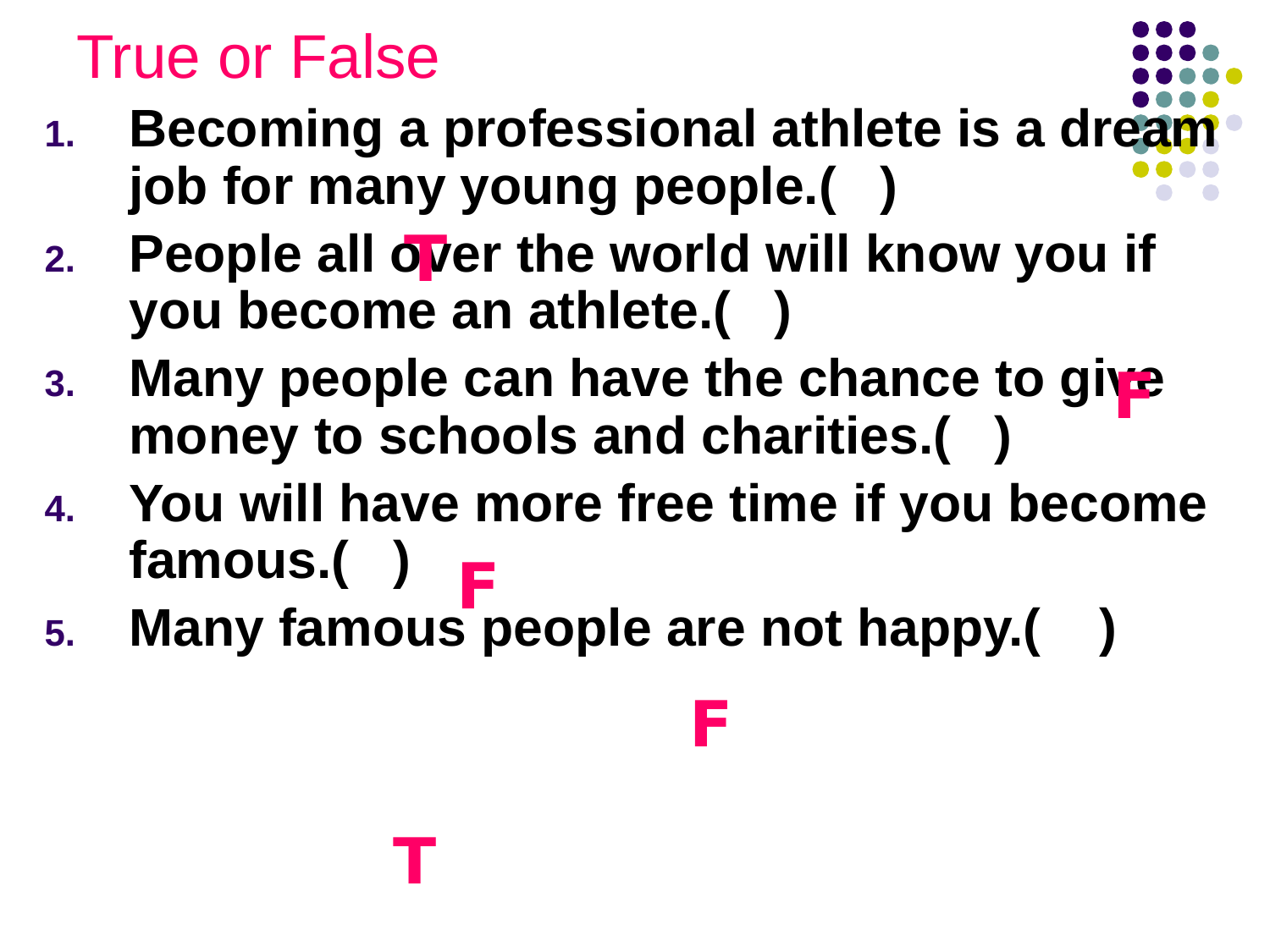

# True or False
Becoming a professional athlete is a dream job for many young people.(   )
People all over the world will know you if you become an athlete.(   )
Many people can have the chance to give money to schools and charities.(   )
You will have more free time if you become famous.(   )
Many famous people are not happy.(    )
T
F
F
F
T